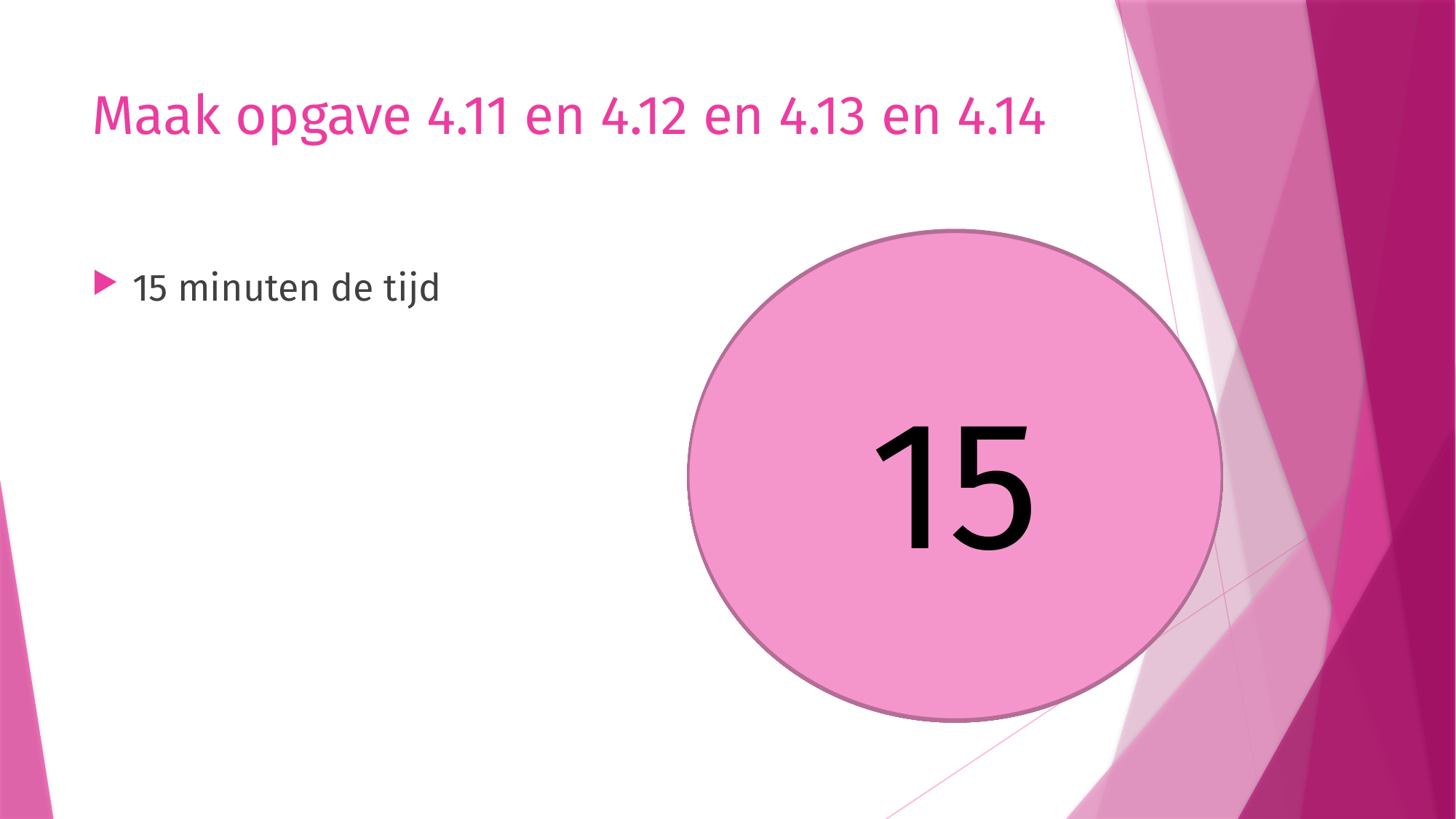

# Maak opgave 4.11 en 4.12 en 4.13 en 4.14
10
12
15
13
9
8
14
11
5
6
7
4
3
1
2
15 minuten de tijd